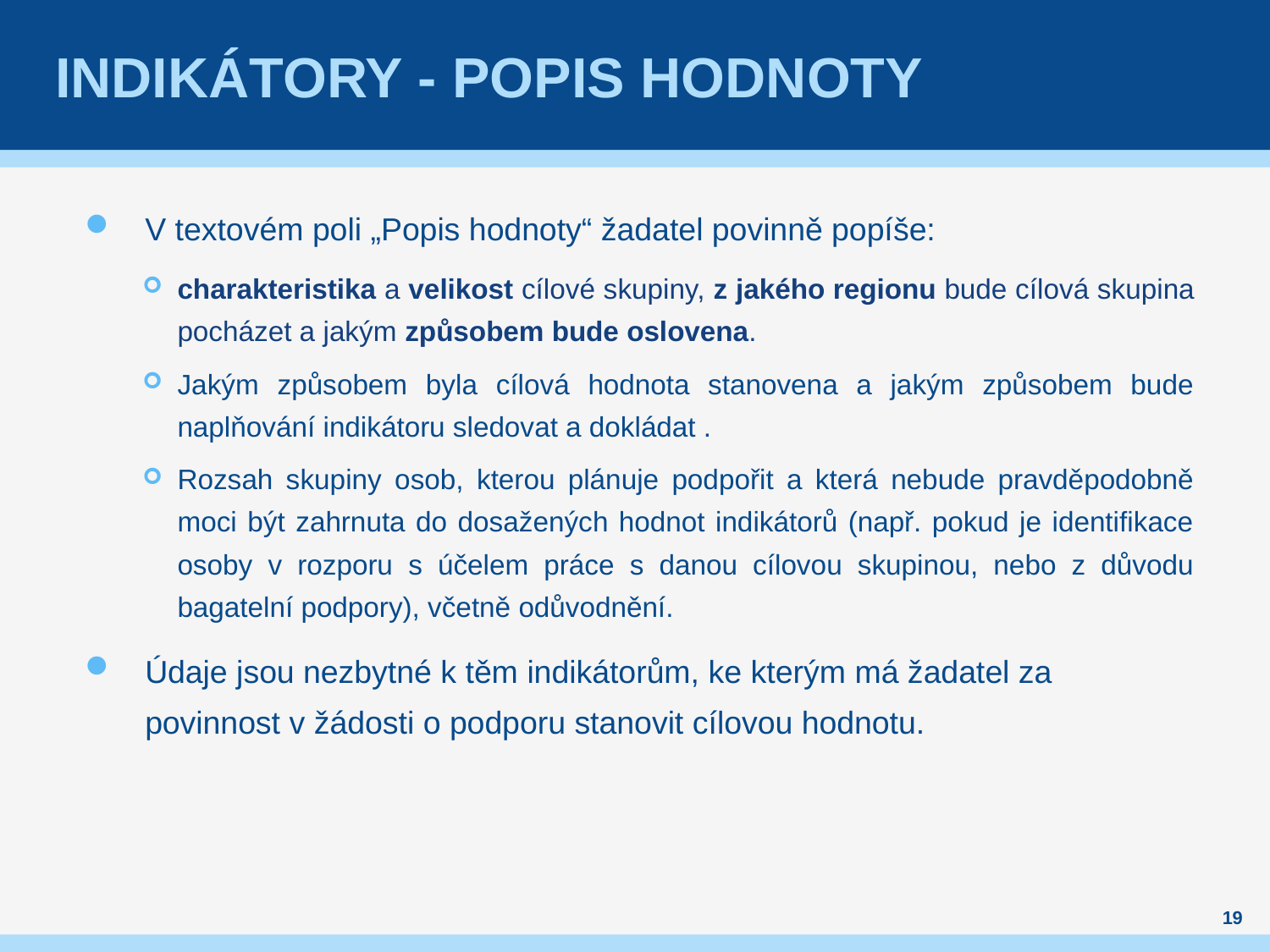

# indikátory - Popis hodnoty
V textovém poli „Popis hodnoty“ žadatel povinně popíše:
charakteristika a velikost cílové skupiny, z jakého regionu bude cílová skupina pocházet a jakým způsobem bude oslovena.
Jakým způsobem byla cílová hodnota stanovena a jakým způsobem bude naplňování indikátoru sledovat a dokládat .
Rozsah skupiny osob, kterou plánuje podpořit a která nebude pravděpodobně moci být zahrnuta do dosažených hodnot indikátorů (např. pokud je identifikace osoby v rozporu s účelem práce s danou cílovou skupinou, nebo z důvodu bagatelní podpory), včetně odůvodnění.
Údaje jsou nezbytné k těm indikátorům, ke kterým má žadatel za povinnost v žádosti o podporu stanovit cílovou hodnotu.
19